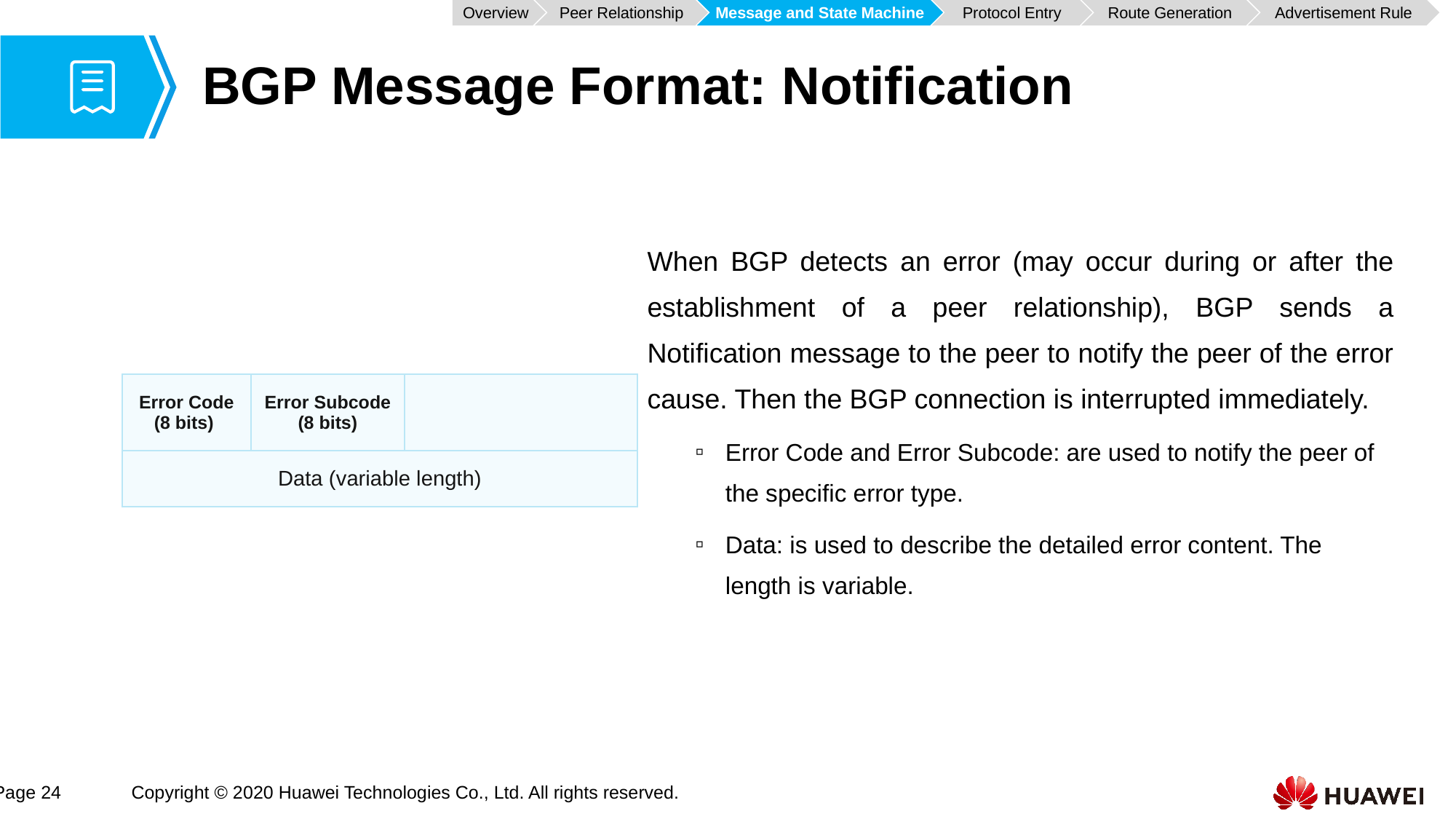

Overview
Peer Relationship
Message and State Machine
Protocol Entry
Route Generation
Advertisement Rule
# BGP Message Format: Notification
When BGP detects an error (may occur during or after the establishment of a peer relationship), BGP sends a Notification message to the peer to notify the peer of the error cause. Then the BGP connection is interrupted immediately.
Error Code and Error Subcode: are used to notify the peer of the specific error type.
Data: is used to describe the detailed error content. The length is variable.

| Error Code (8 bits) | Error Subcode (8 bits) |  |
| --- | --- | --- |
| Data (variable length) |  |  |